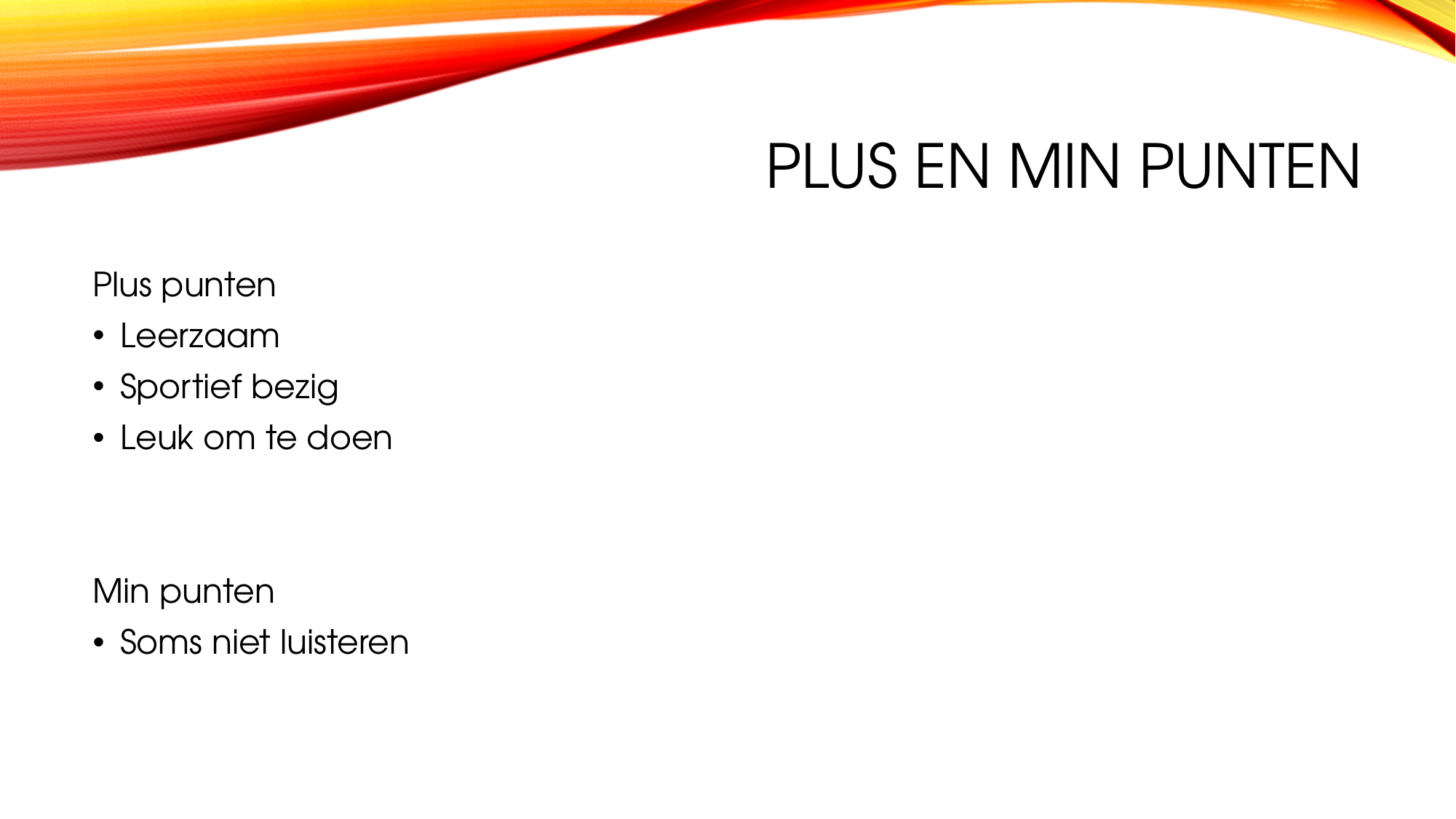

# Plus en min punten
Plus punten
Leerzaam
Sportief bezig
Leuk om te doen

Min punten
Soms niet luisteren